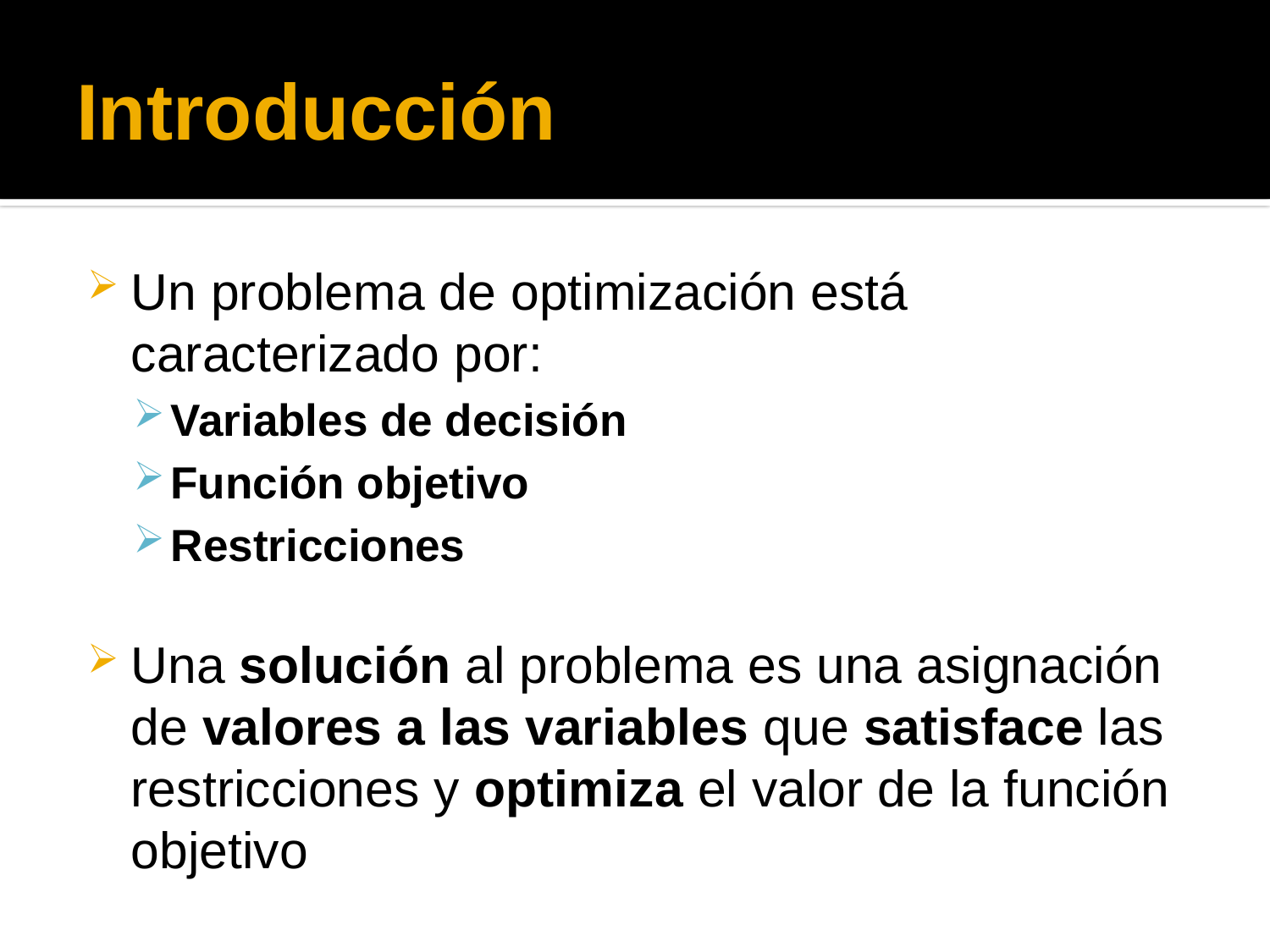

# Introducción
Un problema de optimización está caracterizado por:
Variables de decisión
Función objetivo
Restricciones

Una solución al problema es una asignación de valores a las variables que satisface las restricciones y optimiza el valor de la función objetivo